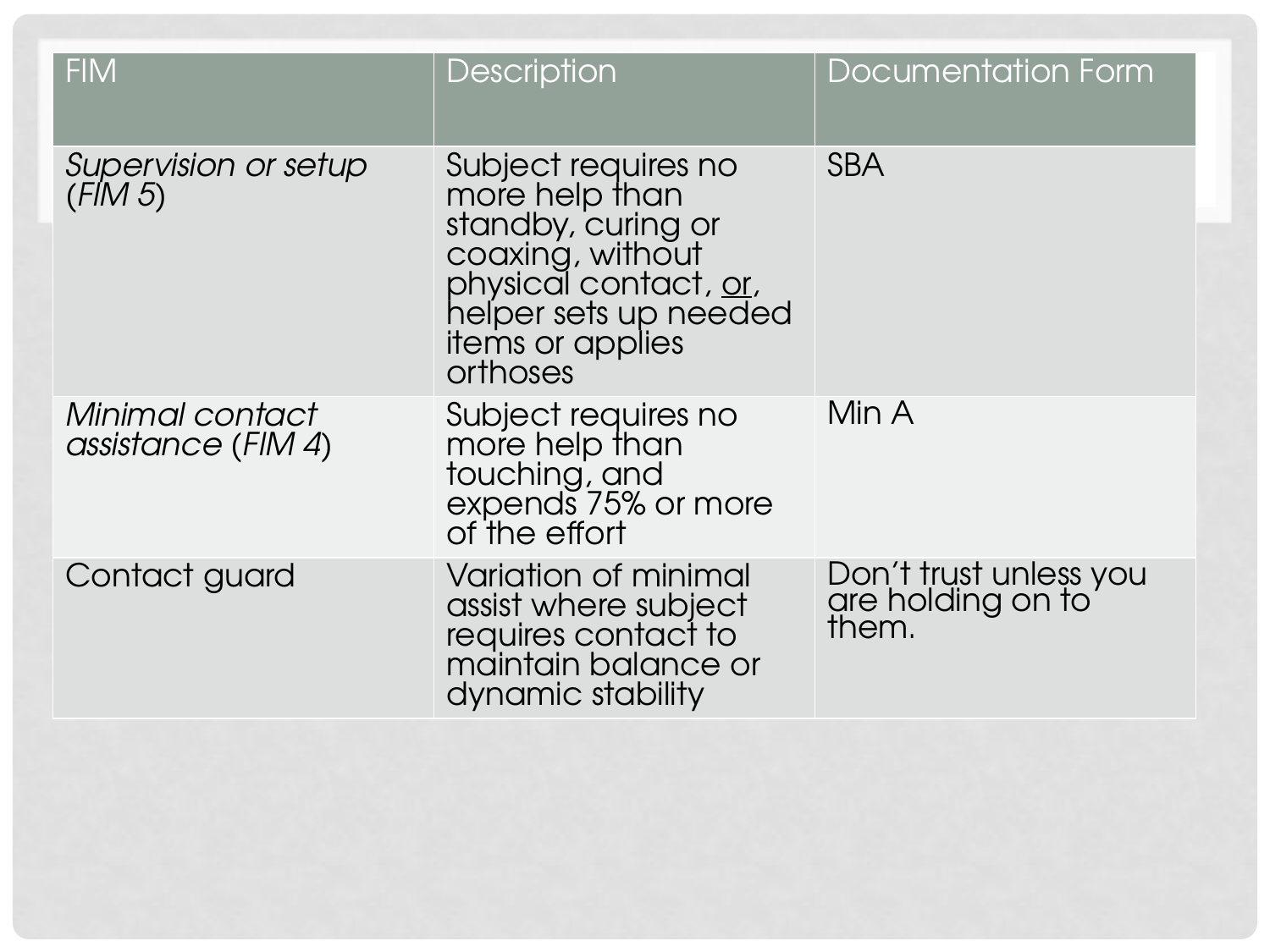

| FIM | Description | Documentation Form |
| --- | --- | --- |
| Supervision or setup (FIM 5) | Subject requires no more help than standby, curing or coaxing, without physical contact, or, helper sets up needed items or applies orthoses | SBA |
| Minimal contact assistance (FIM 4) | Subject requires no more help than touching, and expends 75% or more of the effort | Min A |
| Contact guard | Variation of minimal assist where subject requires contact to maintain balance or dynamic stability | Don’t trust unless you are holding on to them. |
#